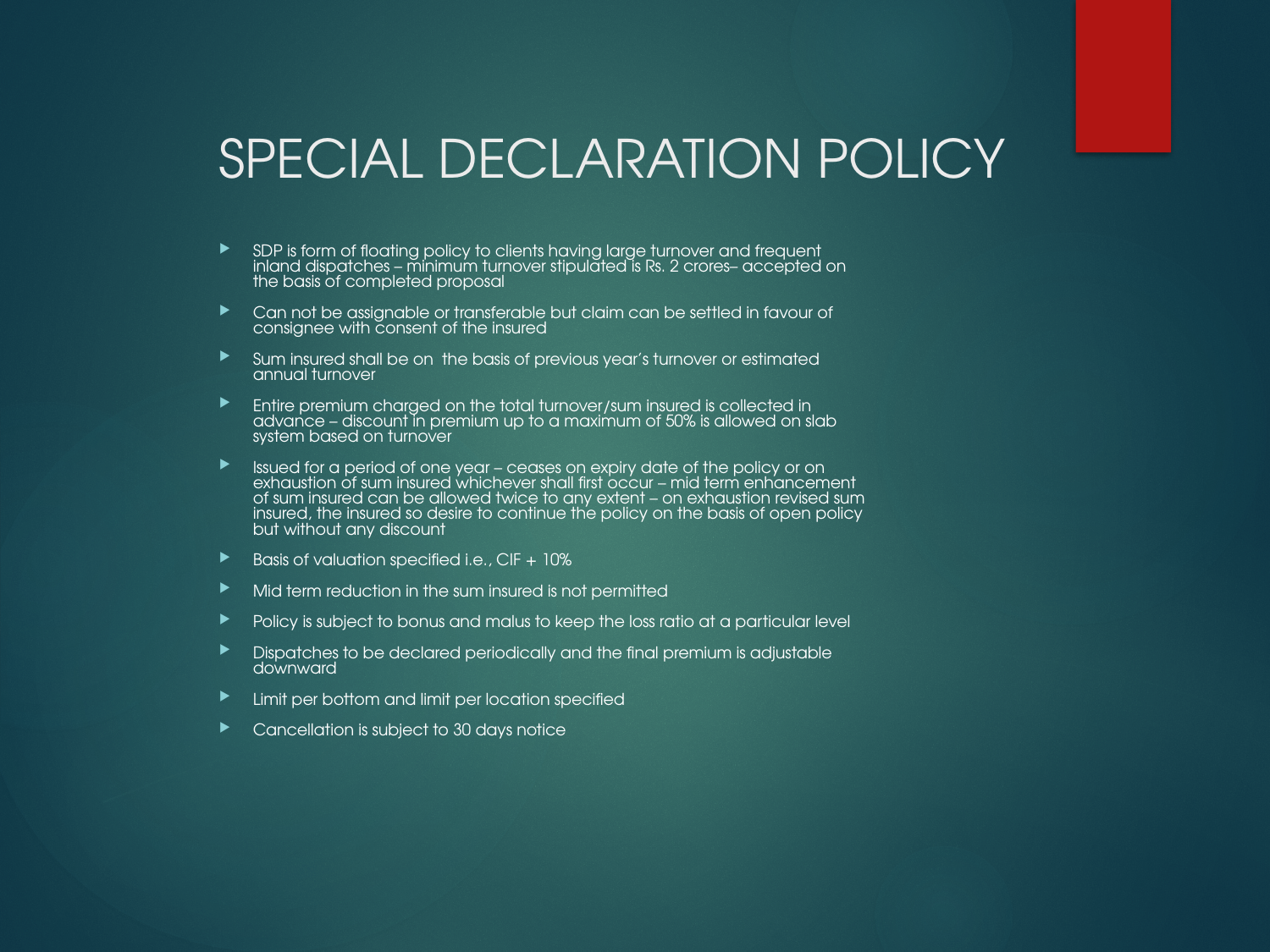

# SPECIAL DECLARATION POLICY
SDP is form of floating policy to clients having large turnover and frequent inland dispatches – minimum turnover stipulated is Rs. 2 crores– accepted on the basis of completed proposal
Can not be assignable or transferable but claim can be settled in favour of consignee with consent of the insured
Sum insured shall be on  the basis of previous year’s turnover or estimated annual turnover
Entire premium charged on the total turnover/sum insured is collected in advance – discount in premium up to a maximum of 50% is allowed on slab system based on turnover
Issued for a period of one year – ceases on expiry date of the policy or on exhaustion of sum insured whichever shall first occur – mid term enhancement of sum insured can be allowed twice to any extent – on exhaustion revised sum insured, the insured so desire to continue the policy on the basis of open policy but without any discount
Basis of valuation specified i.e., CIF + 10%
Mid term reduction in the sum insured is not permitted
Policy is subject to bonus and malus to keep the loss ratio at a particular level
Dispatches to be declared periodically and the final premium is adjustable downward
Limit per bottom and limit per location specified
Cancellation is subject to 30 days notice